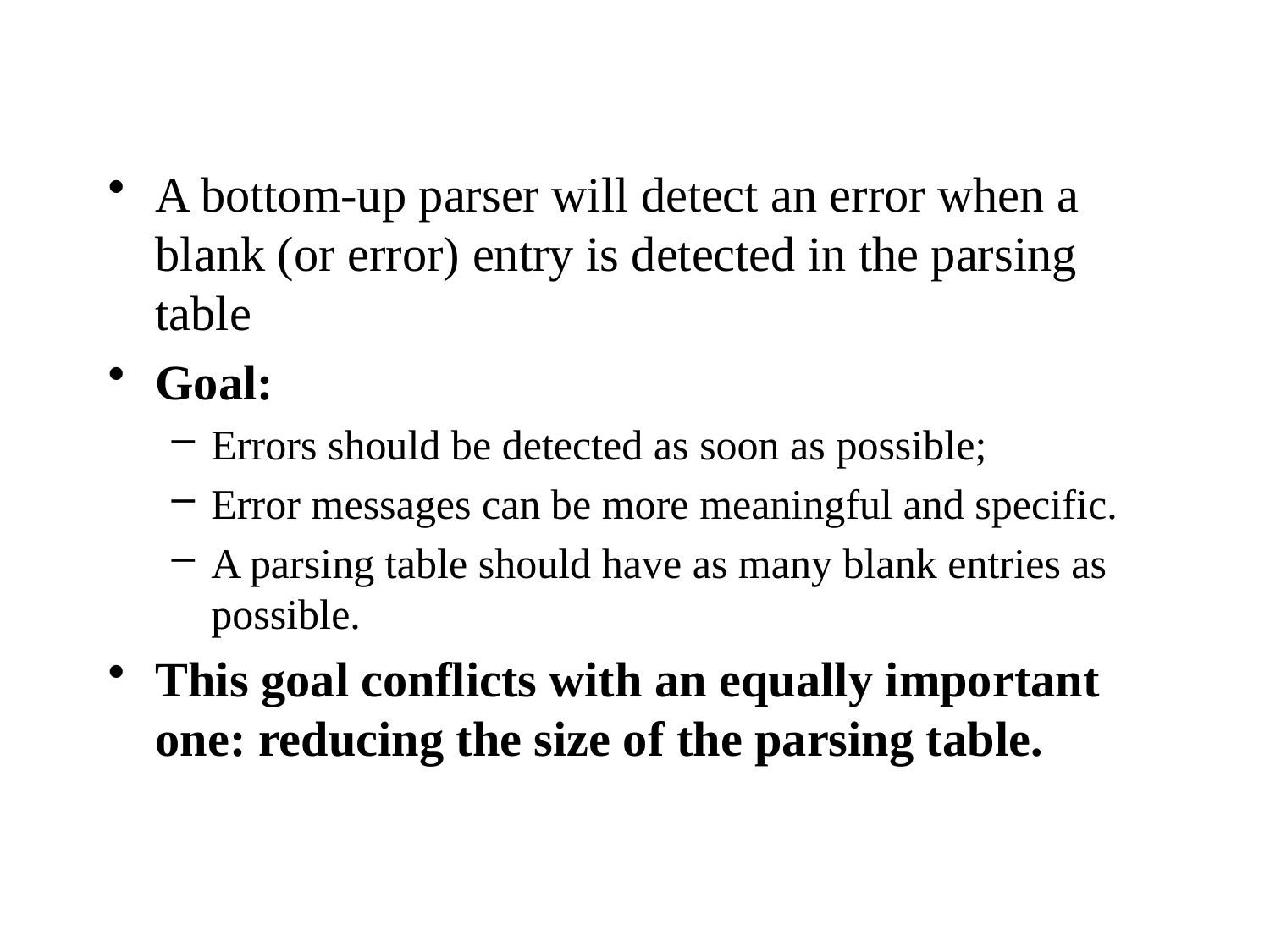

A bottom-up parser will detect an error when a blank (or error) entry is detected in the parsing table
Goal:
Errors should be detected as soon as possible;
Error messages can be more meaningful and specific.
A parsing table should have as many blank entries as possible.
This goal conflicts with an equally important one: reducing the size of the parsing table.